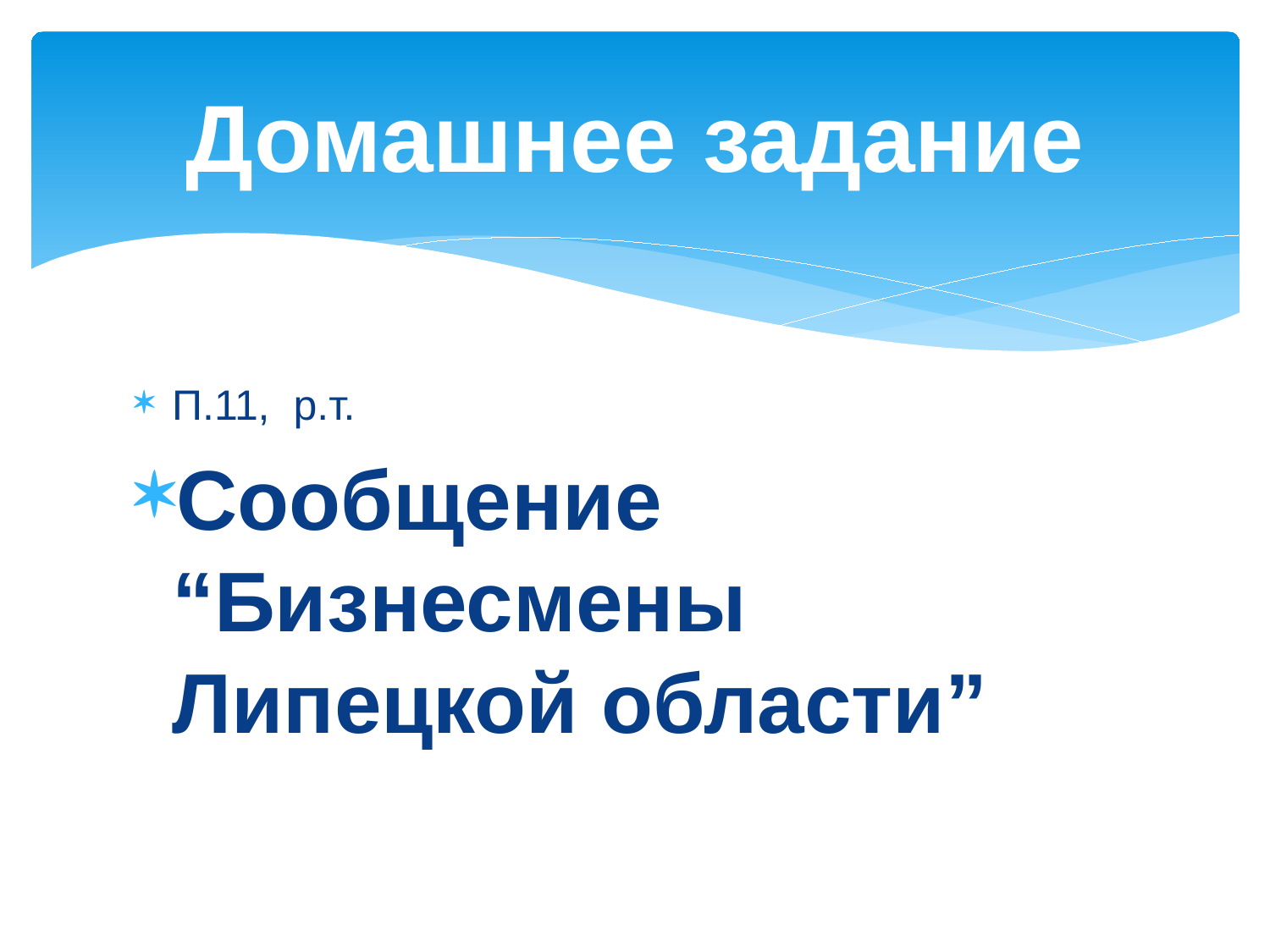

# Домашнее задание
П.11,  р.т.
Сообщение “Бизнесмены Липецкой области”